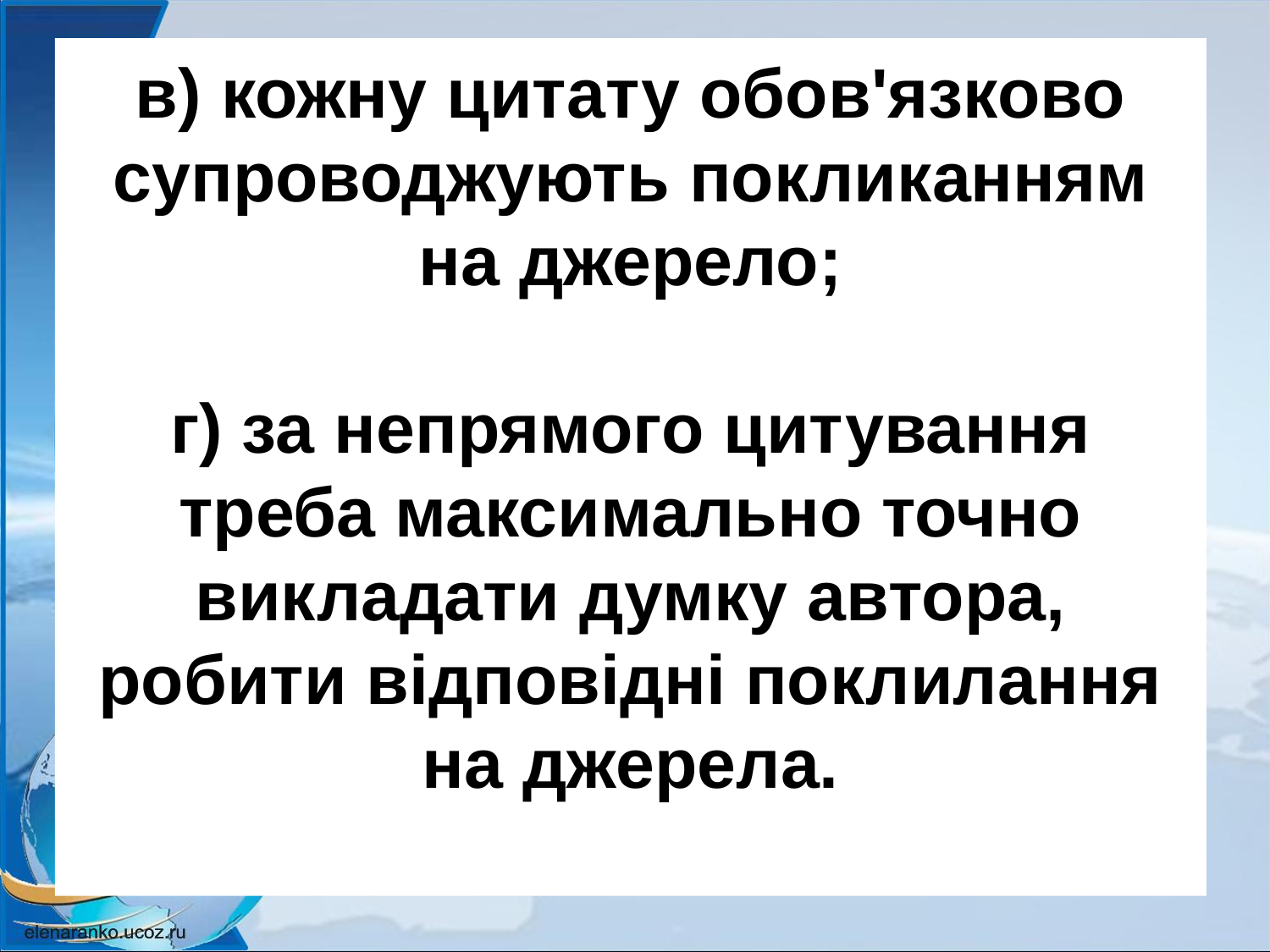

# в) кожну цитату обов'язково супроводжують покликанням на джерело;   г) за непрямого цитування треба максимально точно викладати думку автора, робити відповідні поклилання на джерела.